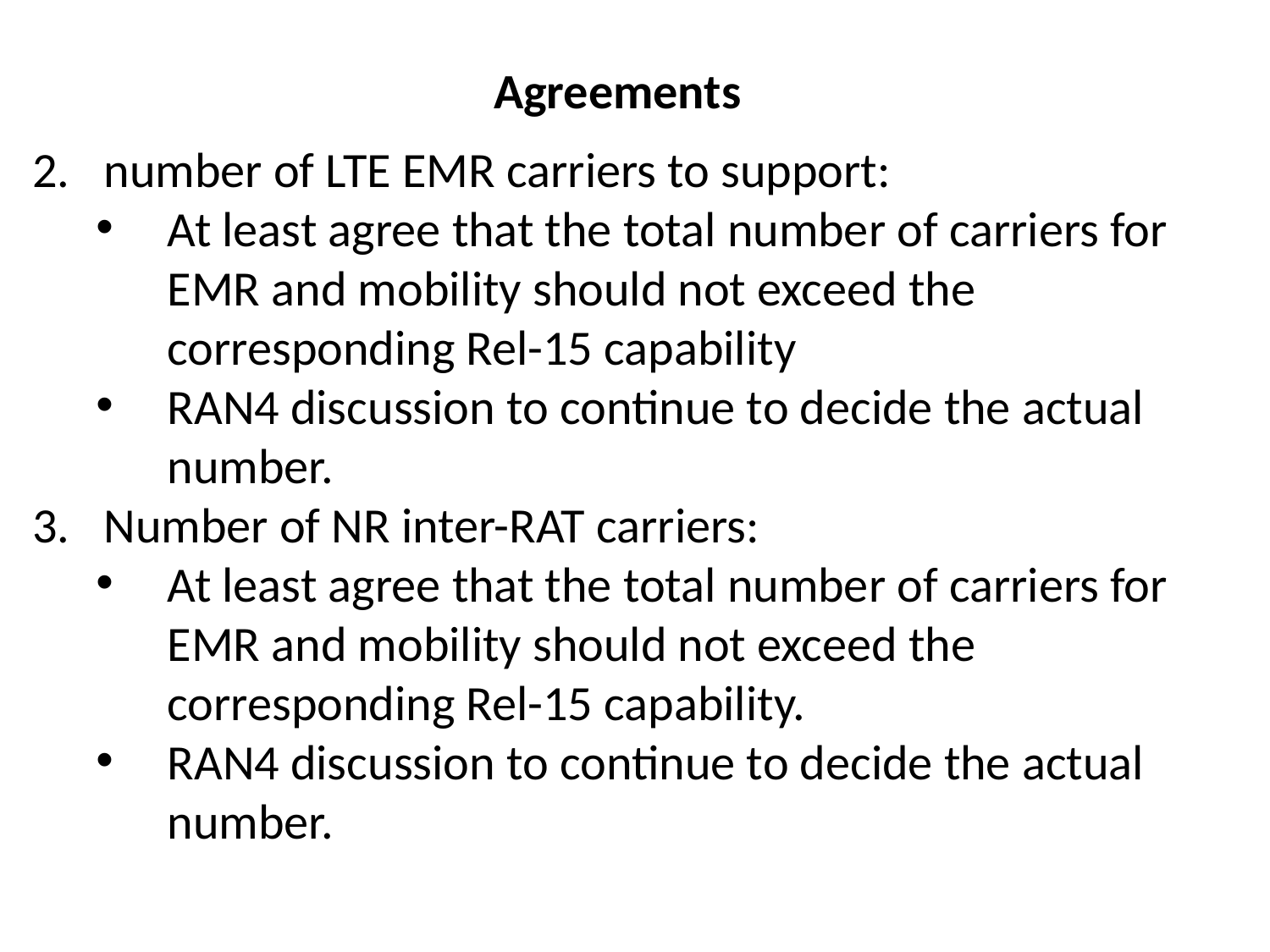

# Agreements
number of LTE EMR carriers to support:
At least agree that the total number of carriers for EMR and mobility should not exceed the corresponding Rel-15 capability
RAN4 discussion to continue to decide the actual number.
Number of NR inter-RAT carriers:
At least agree that the total number of carriers for EMR and mobility should not exceed the corresponding Rel-15 capability.
RAN4 discussion to continue to decide the actual number.